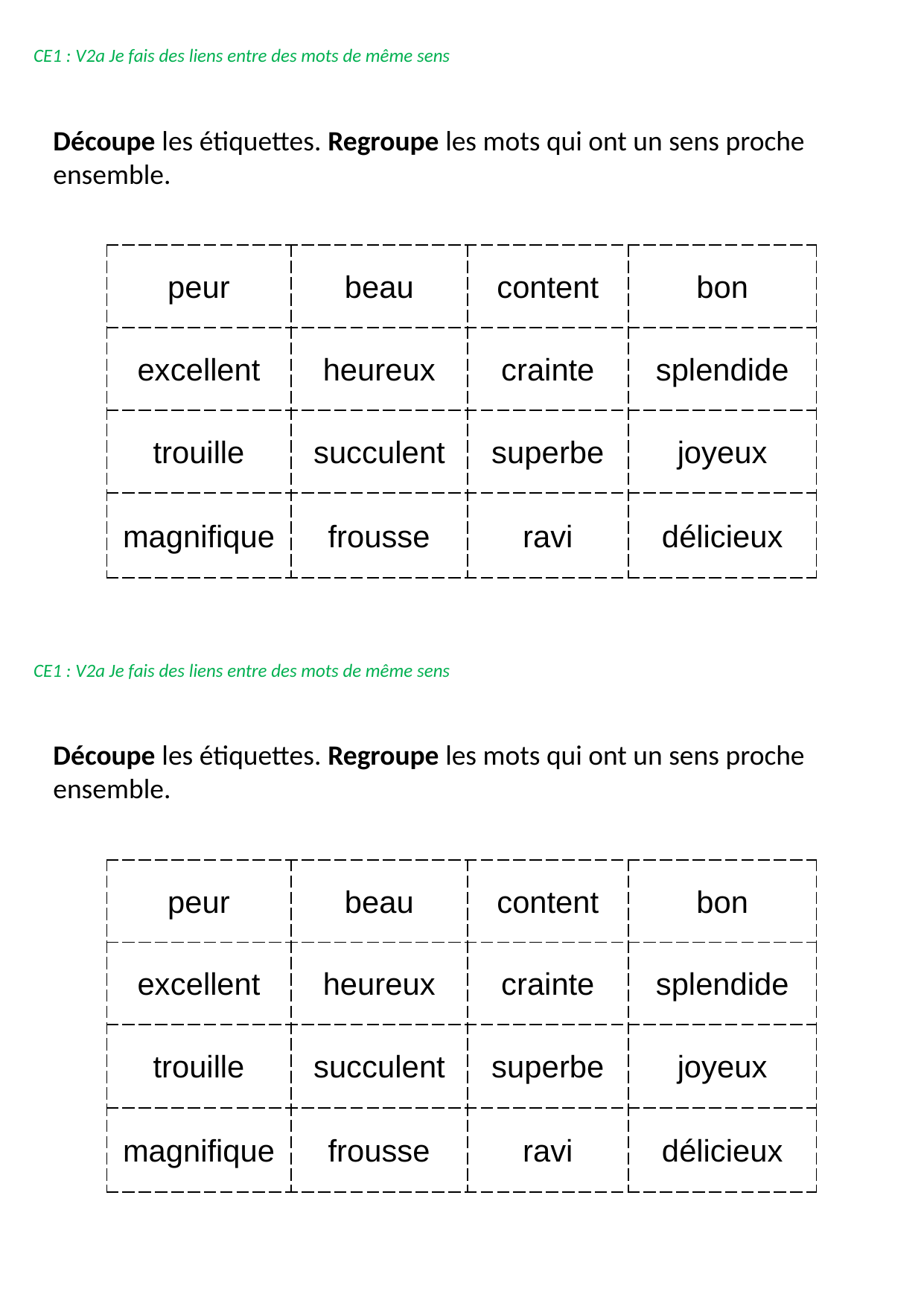

CE1 : V2a Je fais des liens entre des mots de même sens
Découpe les étiquettes. Regroupe les mots qui ont un sens proche ensemble.
| peur | beau | content | bon |
| --- | --- | --- | --- |
| excellent | heureux | crainte | splendide |
| trouille | succulent | superbe | joyeux |
| magnifique | frousse | ravi | délicieux |
CE1 : V2a Je fais des liens entre des mots de même sens
Découpe les étiquettes. Regroupe les mots qui ont un sens proche ensemble.
| peur | beau | content | bon |
| --- | --- | --- | --- |
| excellent | heureux | crainte | splendide |
| trouille | succulent | superbe | joyeux |
| magnifique | frousse | ravi | délicieux |